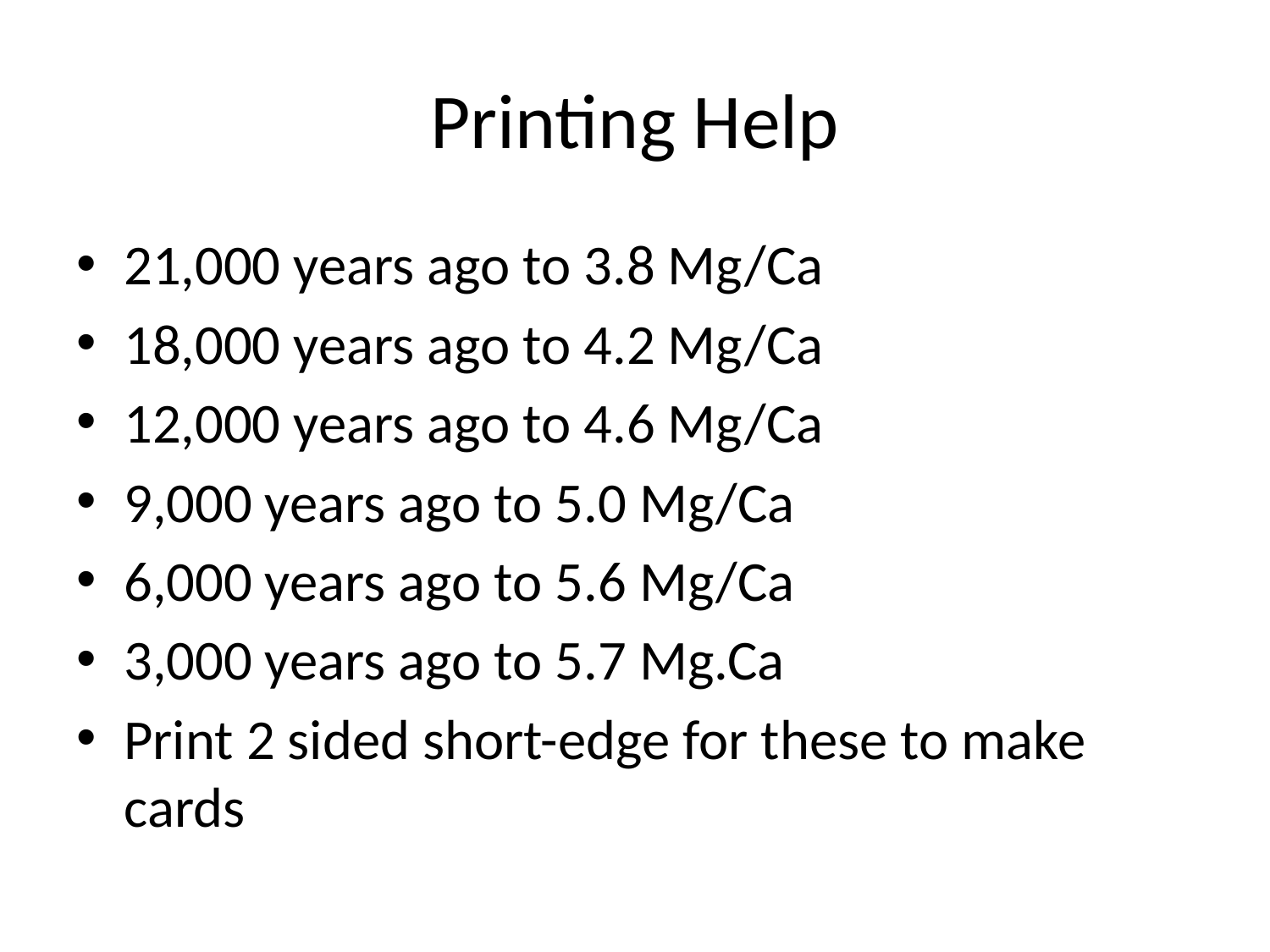

# Printing Help
21,000 years ago to 3.8 Mg/Ca
18,000 years ago to 4.2 Mg/Ca
12,000 years ago to 4.6 Mg/Ca
9,000 years ago to 5.0 Mg/Ca
6,000 years ago to 5.6 Mg/Ca
3,000 years ago to 5.7 Mg.Ca
Print 2 sided short-edge for these to make cards